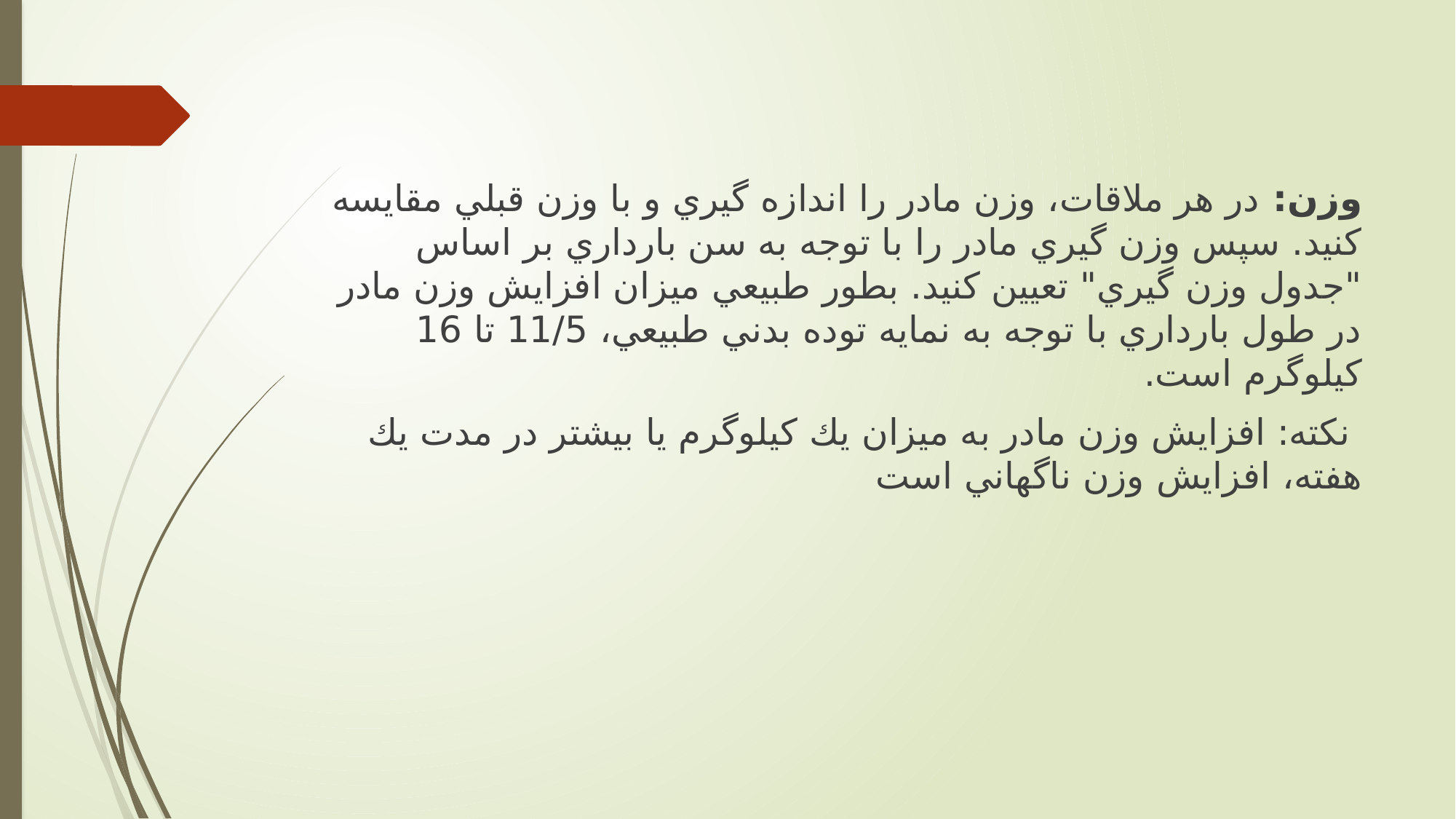

وزن: در هر ملاقات، وزن مادر را اندازه گیري و با وزن قبلي مقايسه کنید. سپس وزن گیري مادر را با توجه به سن بارداري بر اساس "جدول وزن گیري" تعیین کنید. بطور طبیعي میزان افزايش وزن مادر در طول بارداري با توجه به نمايه توده بدني طبیعي، 11/5 تا 16 کیلوگرم است.
 نکته: افزايش وزن مادر به میزان يك کیلوگرم يا بیشتر در مدت يك هفته، افزايش وزن ناگهاني است